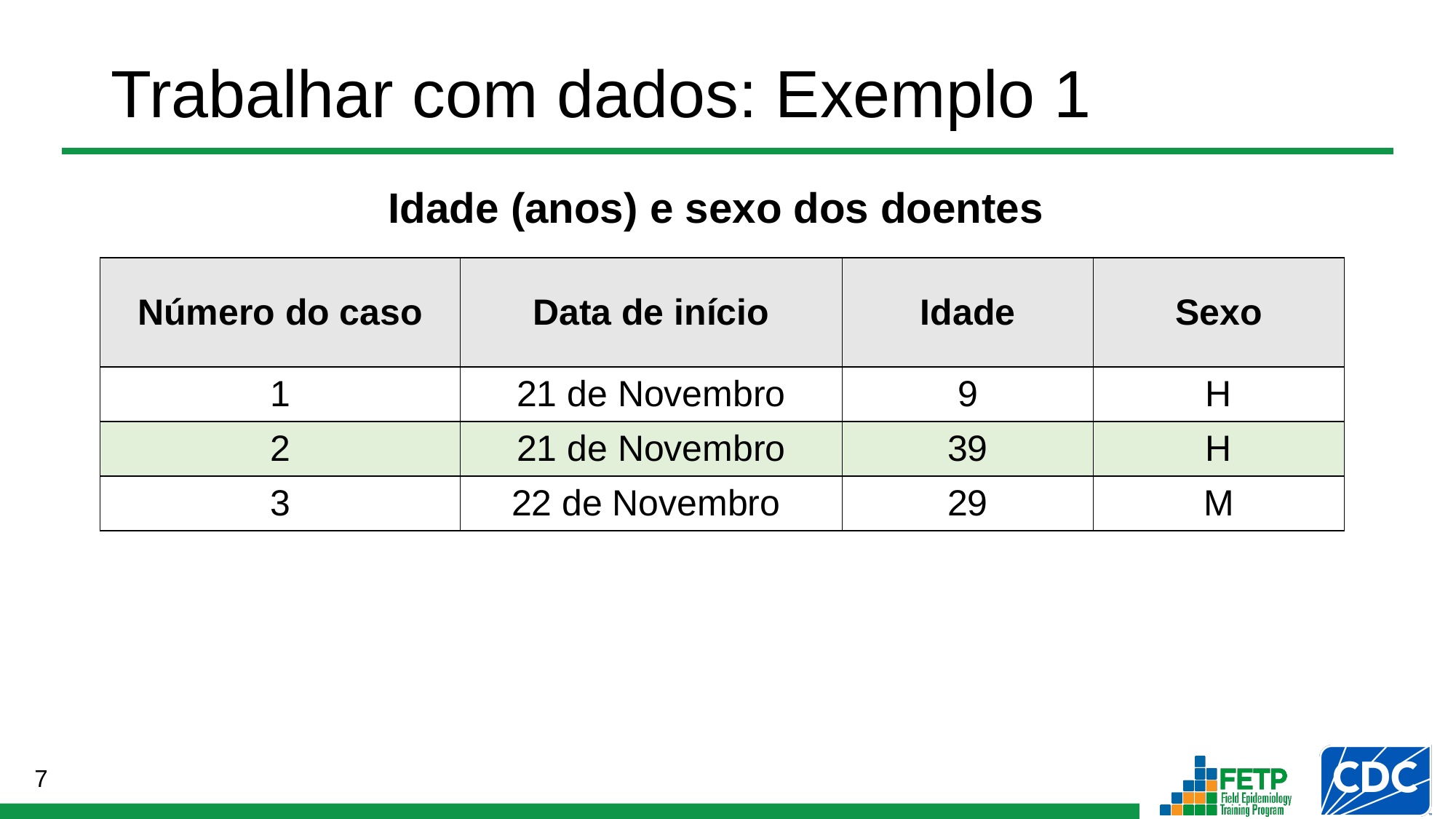

# Trabalhar com dados: Exemplo 1
Idade (anos) e sexo dos doentes

| Número do caso | Data de início | Idade | Sexo |
| --- | --- | --- | --- |
| 1 | 21 de Novembro | 9 | H |
| 2 | 21 de Novembro | 39 | H |
| 3 | 22 de Novembro | 29 | M |